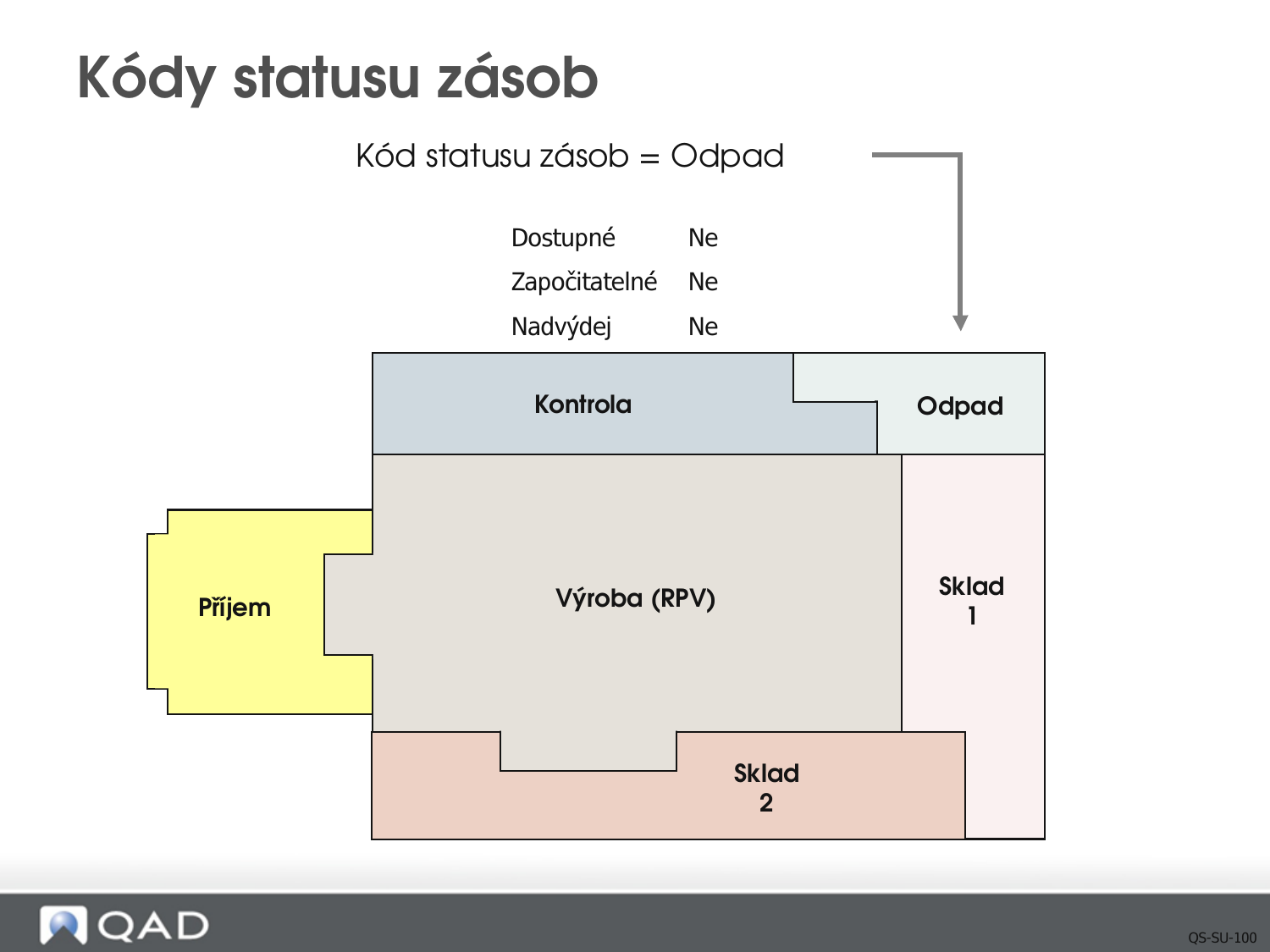

# Kódy statusu zásob
Kód statusu zásob = Odpad
| Dostupné | Ne |
| --- | --- |
| Započitatelné | Ne |
| Nadvýdej | Ne |

Kontrola

Odpad

Výroba (RPV)

Sklad
1
Příjem

Sklad
2
QS-SU-100